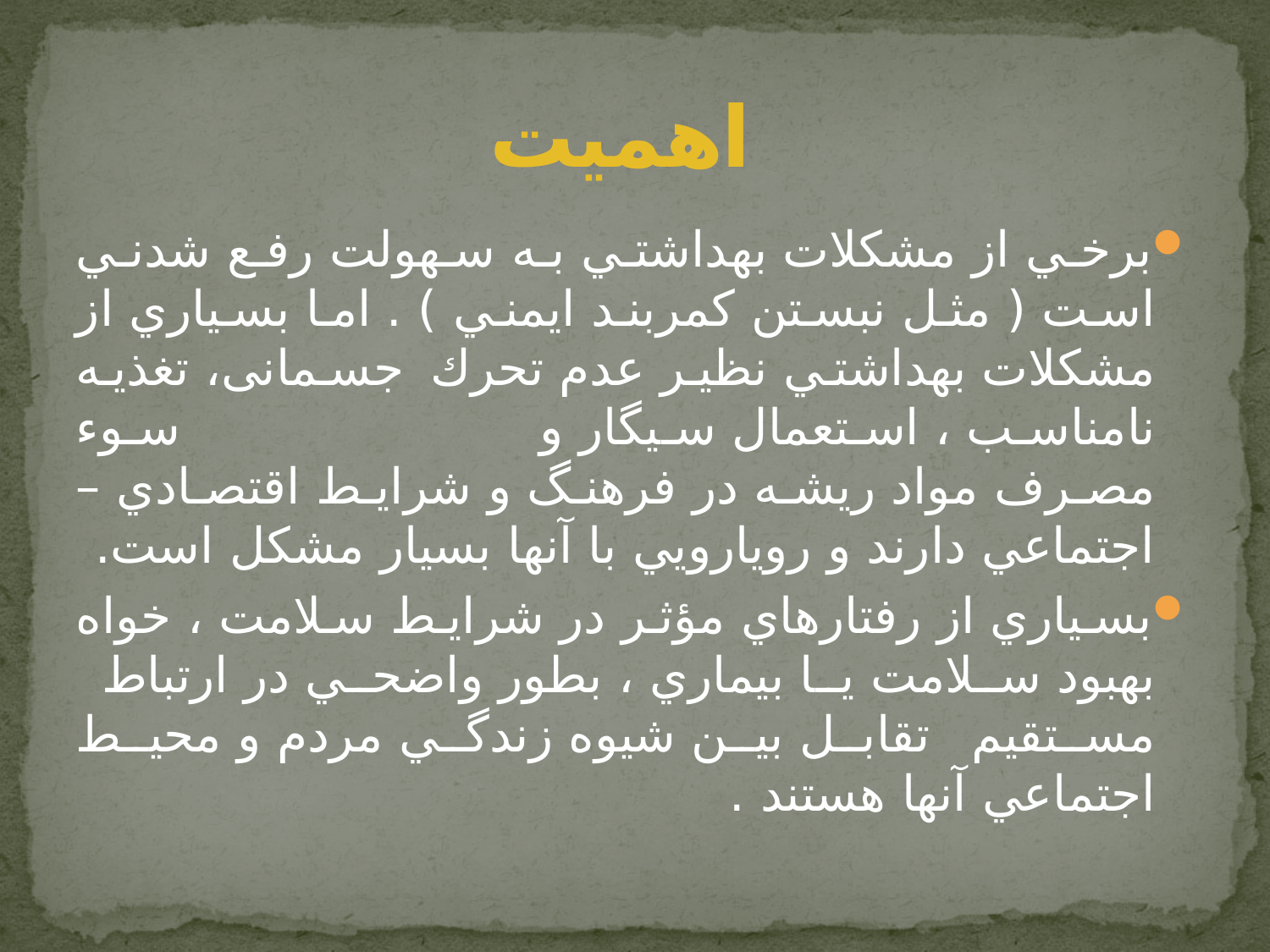

# اهمیت
برخي از مشكلات بهداشتي به سهولت رفع شدني است ( مثل نبستن كمربند ايمني ) . اما بسياري از مشكلات بهداشتي نظير عدم تحرك جسمانی، تغذيه نامناسب ، استعمال سيگار و                       سوء مصرف مواد ريشه در فرهنگ و شرايط اقتصادي – اجتماعي دارند و رويارويي با آنها بسيار مشكل است.
بسياري از رفتارهاي مؤثر در شرايط سلامت ، خواه بهبود سلامت يا بيماري ، بطور واضحي در ارتباط مستقیم تقابل بين شيوه زندگي مردم و محيط اجتماعي آنها هستند .